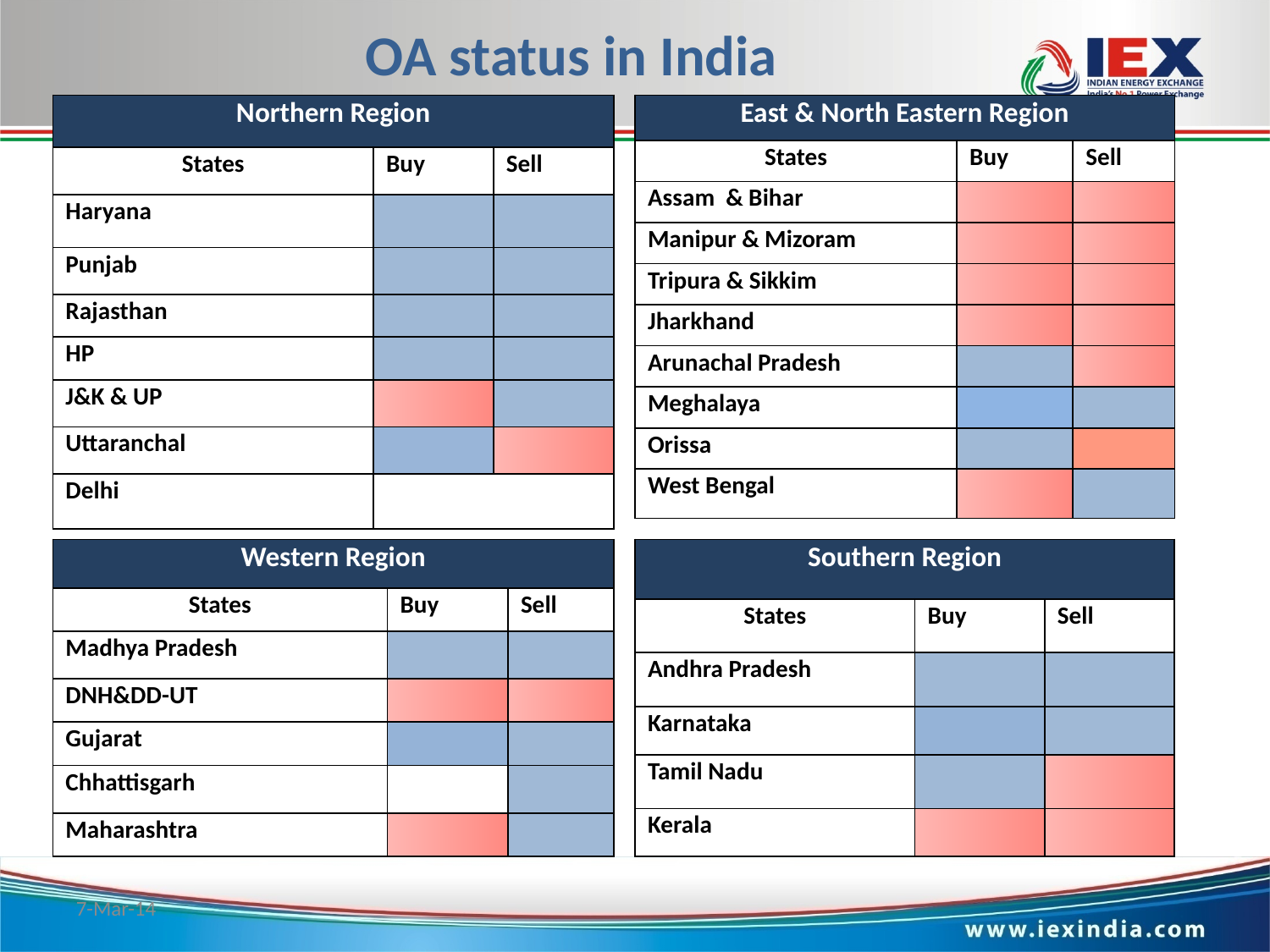

OA status in India
| Northern Region |  |  |
| --- | --- | --- |
| States | Buy | Sell |
| Haryana |  |  |
| Punjab |  |  |
| Rajasthan |  |  |
| HP |  |  |
| J&K & UP |  |  |
| Uttaranchal |  |  |
| Delhi |  |  |
| East & North Eastern Region |  |  |
| --- | --- | --- |
| States | Buy | Sell |
| Assam & Bihar |  |  |
| Manipur & Mizoram |  |  |
| Tripura & Sikkim |  |  |
| Jharkhand |  |  |
| Arunachal Pradesh |  |  |
| Meghalaya |  |  |
| Orissa |  |  |
| West Bengal |  |  |
| Western Region |  |  |
| --- | --- | --- |
| States | Buy | Sell |
| Madhya Pradesh |  |  |
| DNH&DD-UT |  |  |
| Gujarat |  |  |
| Chhattisgarh |  |  |
| Maharashtra |  |  |
| Southern Region |  |  |
| --- | --- | --- |
| States | Buy | Sell |
| Andhra Pradesh |  |  |
| Karnataka |  |  |
| Tamil Nadu |  |  |
| Kerala |  |  |
7-Mar-14